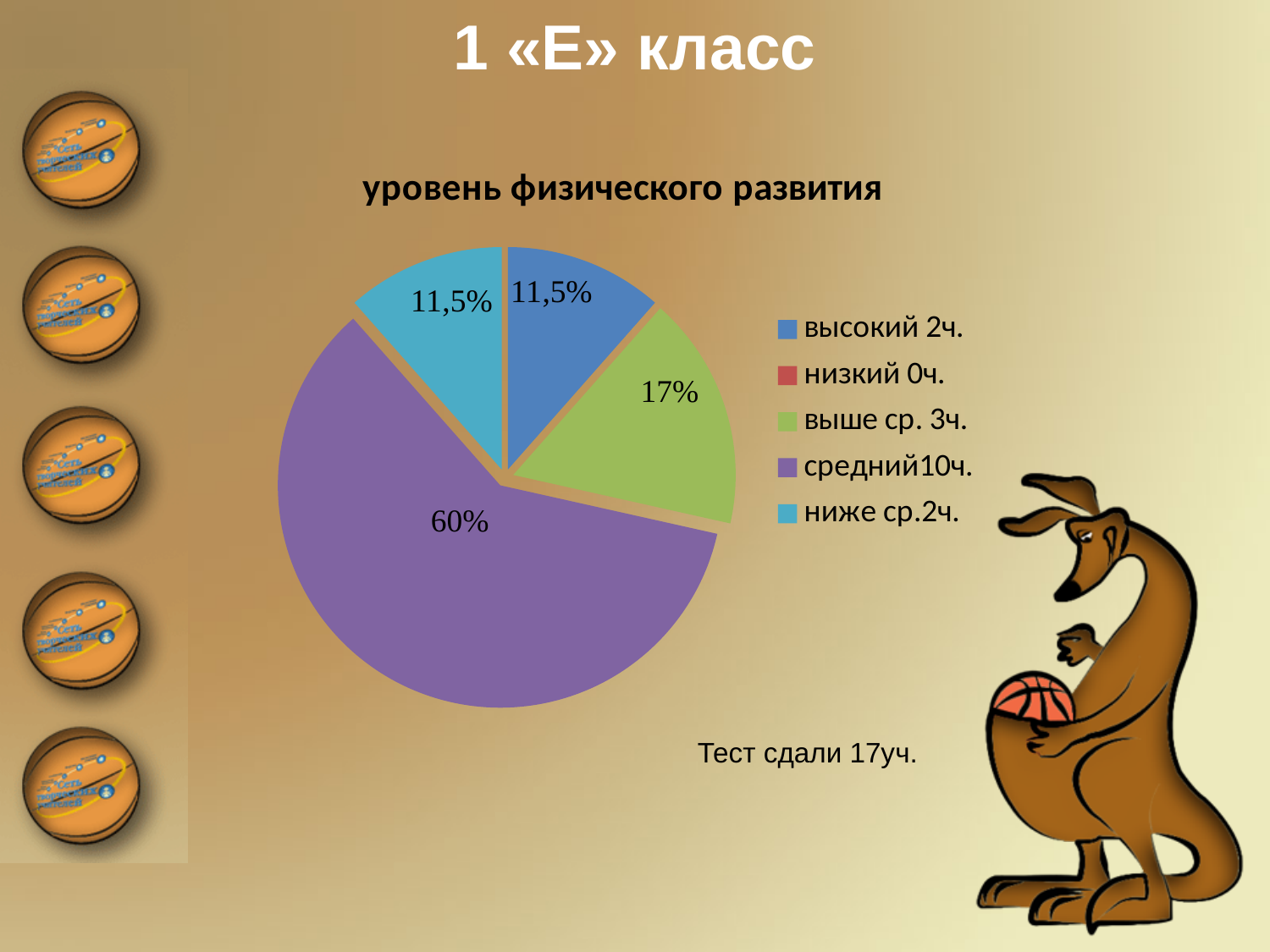

1 «Е» класс

### Chart:

| Category | уровень физического развития |
|---|---|
| высокий 2ч. | 0.115 |
| низкий 0ч. | 0.0 |
| выше ср. 3ч. | 0.17 |
| средний10ч. | 0.6 |
| ниже ср.2ч. | 0.115 |
Тест сдали 17уч.